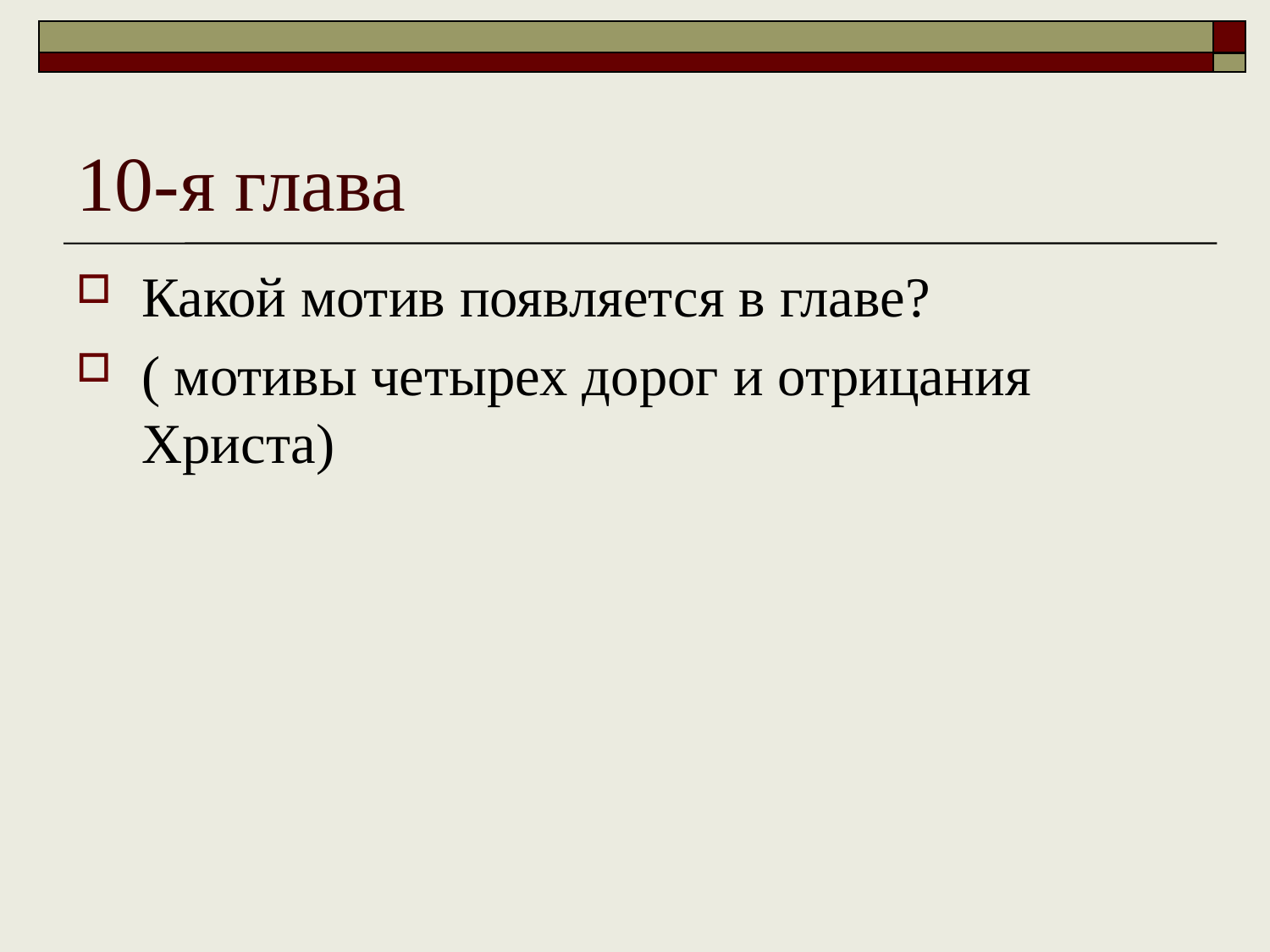

# 10-я глава
Какой мотив появляется в главе?
( мотивы четырех дорог и отрицания Христа)